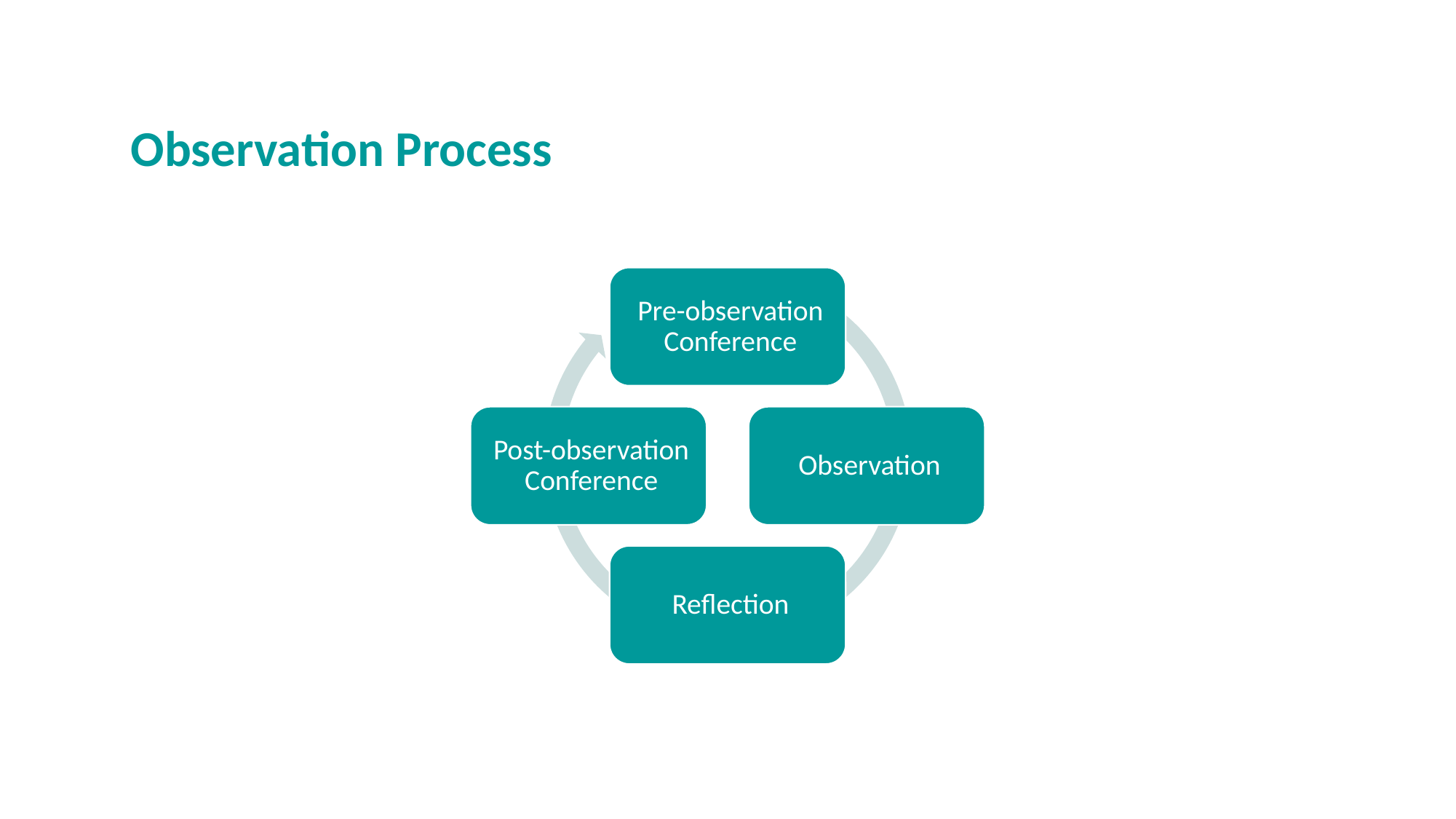

# Observation Process
Pre-observation Conference
Observation
Reflection
Post-observation Conference